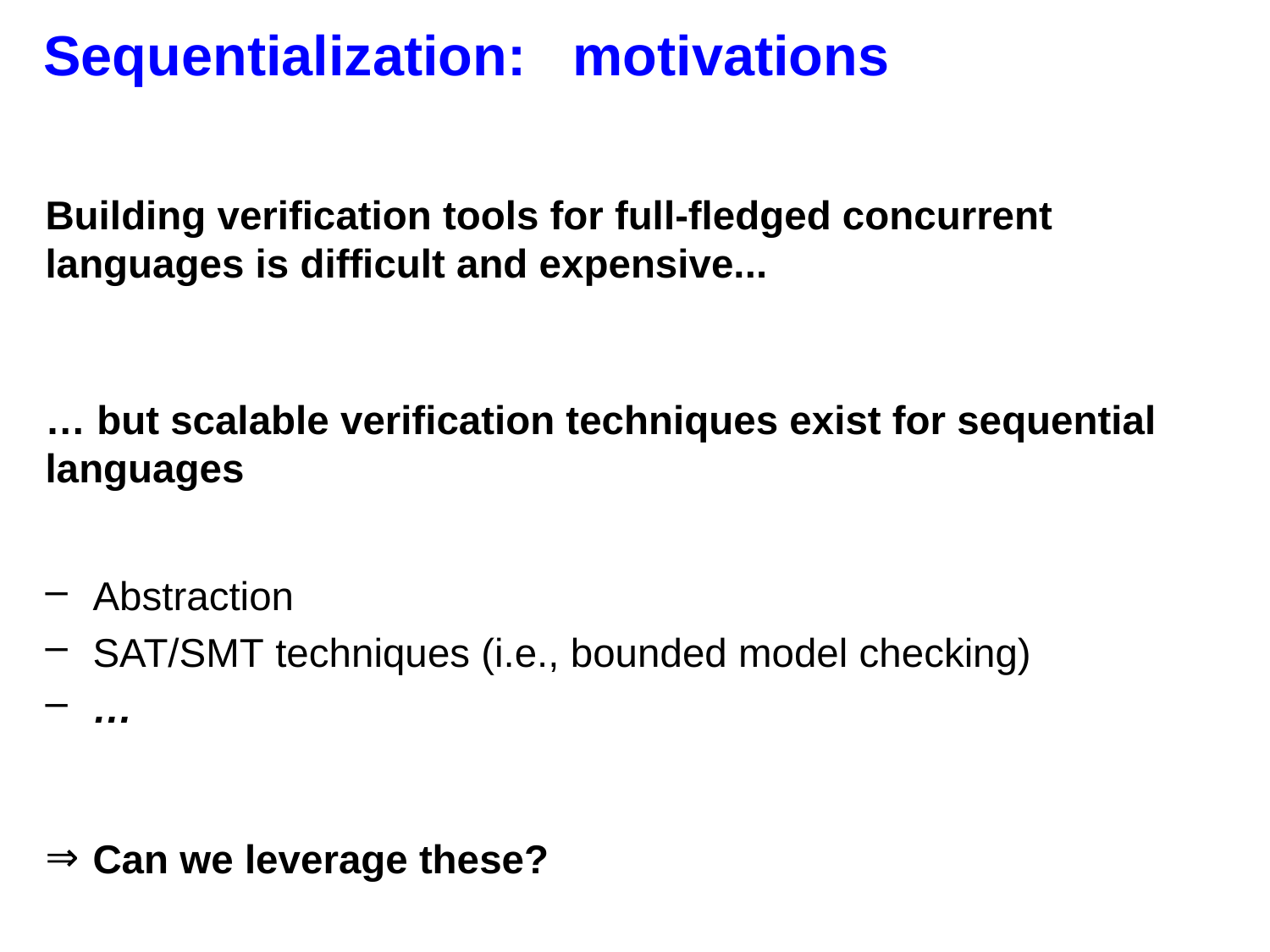

# Sequentialization:   motivations

Building verification tools for full-fledged concurrent languages is difficult and expensive...

… but scalable verification techniques exist for sequential languages

Abstraction
SAT/SMT techniques (i.e., bounded model checking)
…

Can we leverage these?